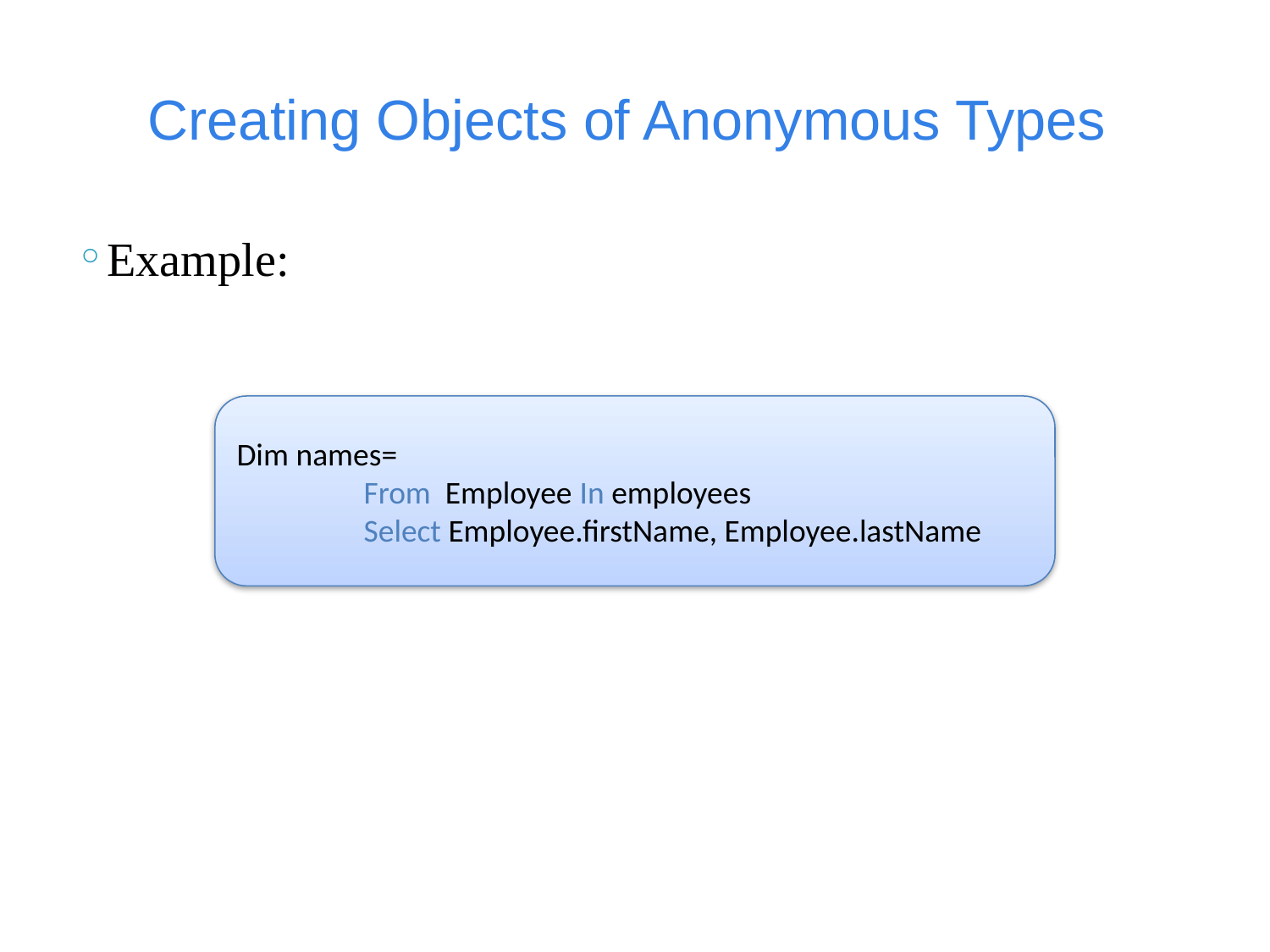

# Creating Objects of Anonymous Types
Example:

Dim names=
	From  Employee In employees
	Select Employee.firstName, Employee.lastName